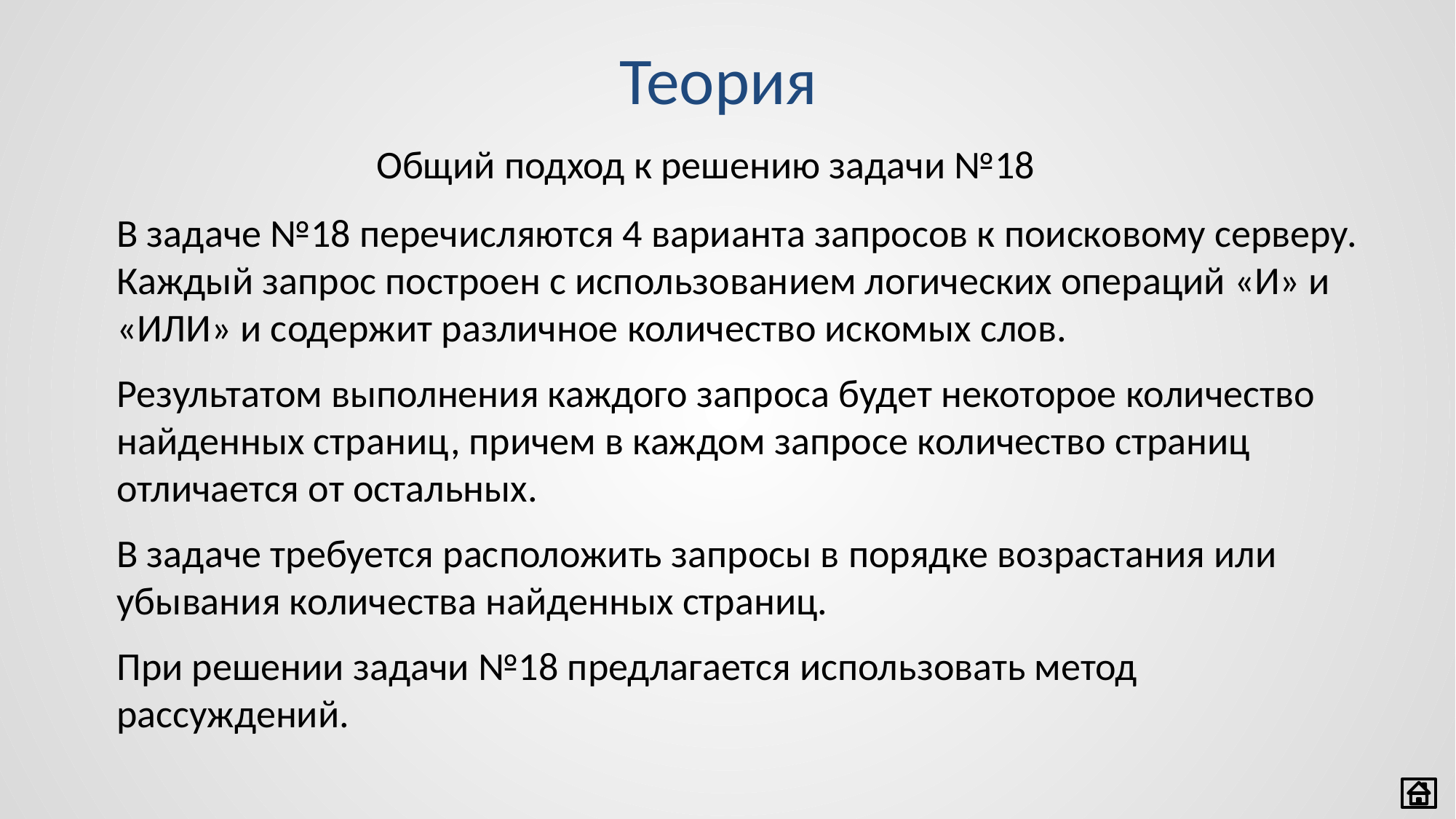

Теория
Общий подход к решению задачи №18
В задаче №18 перечисляются 4 варианта запросов к поисковому серверу. Каждый запрос построен с использованием логических операций «И» и «ИЛИ» и содержит различное количество искомых слов.
Результатом выполнения каждого запроса будет некоторое количество найденных страниц, причем в каждом запросе количество страниц отличается от остальных.
В задаче требуется расположить запросы в порядке возрастания или убывания количества найденных страниц.
При решении задачи №18 предлагается использовать метод рассуждений.